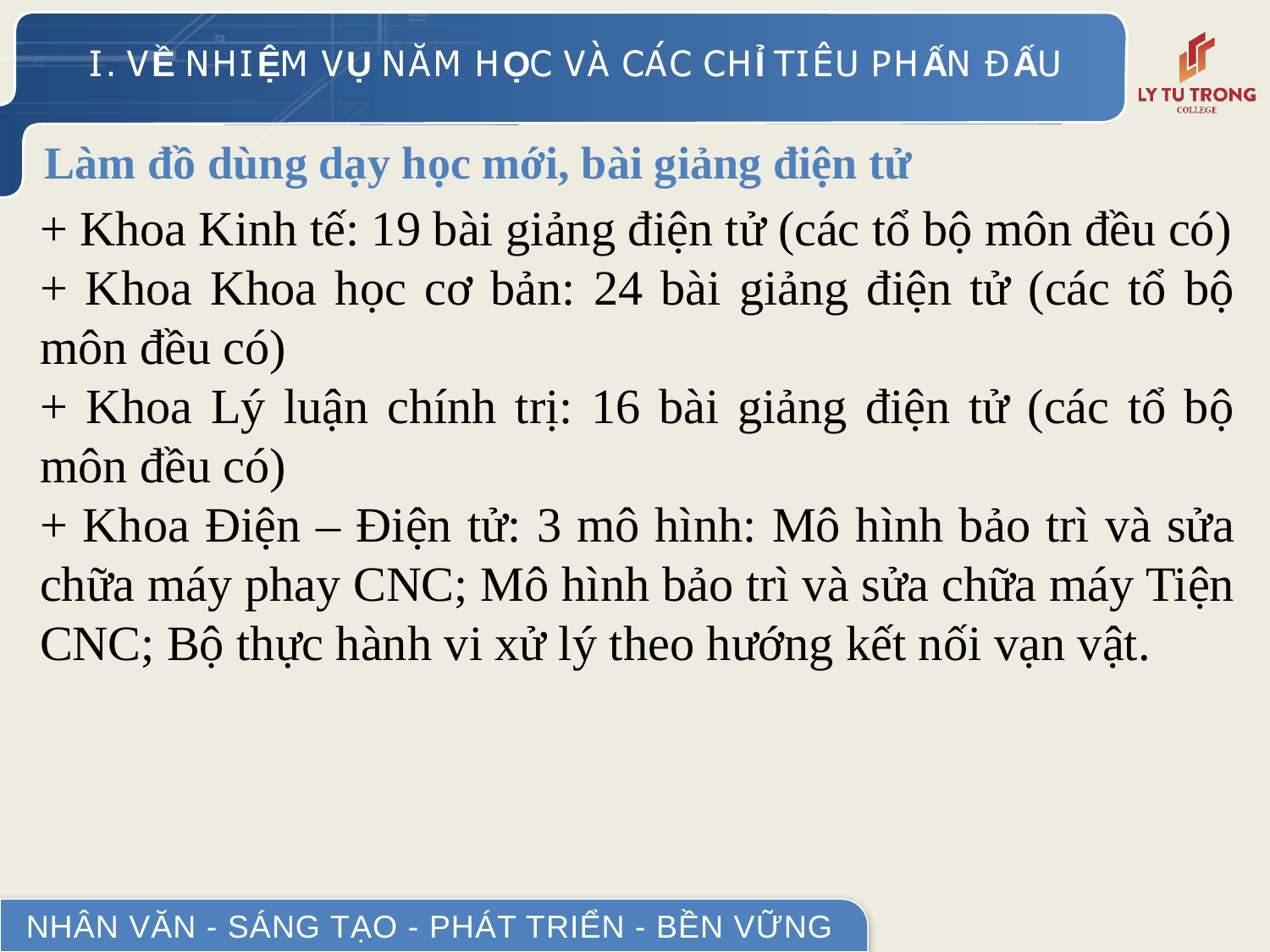

I. VỀ NHIỆM VỤ NĂM HỌC VÀ CÁC CHỈ TIÊU PHẤN ĐẤU
# Làm đồ dùng dạy học mới, bài giảng điện tử
+ Khoa Kinh tế: 19 bài giảng điện tử (các tổ bộ môn đều có)
+ Khoa Khoa học cơ bản: 24 bài giảng điện tử (các tổ bộ môn đều có)
+ Khoa Lý luận chính trị: 16 bài giảng điện tử (các tổ bộ môn đều có)
+ Khoa Điện – Điện tử: 3 mô hình: Mô hình bảo trì và sửa chữa máy phay CNC; Mô hình bảo trì và sửa chữa máy Tiện CNC; Bộ thực hành vi xử lý theo hướng kết nối vạn vật.